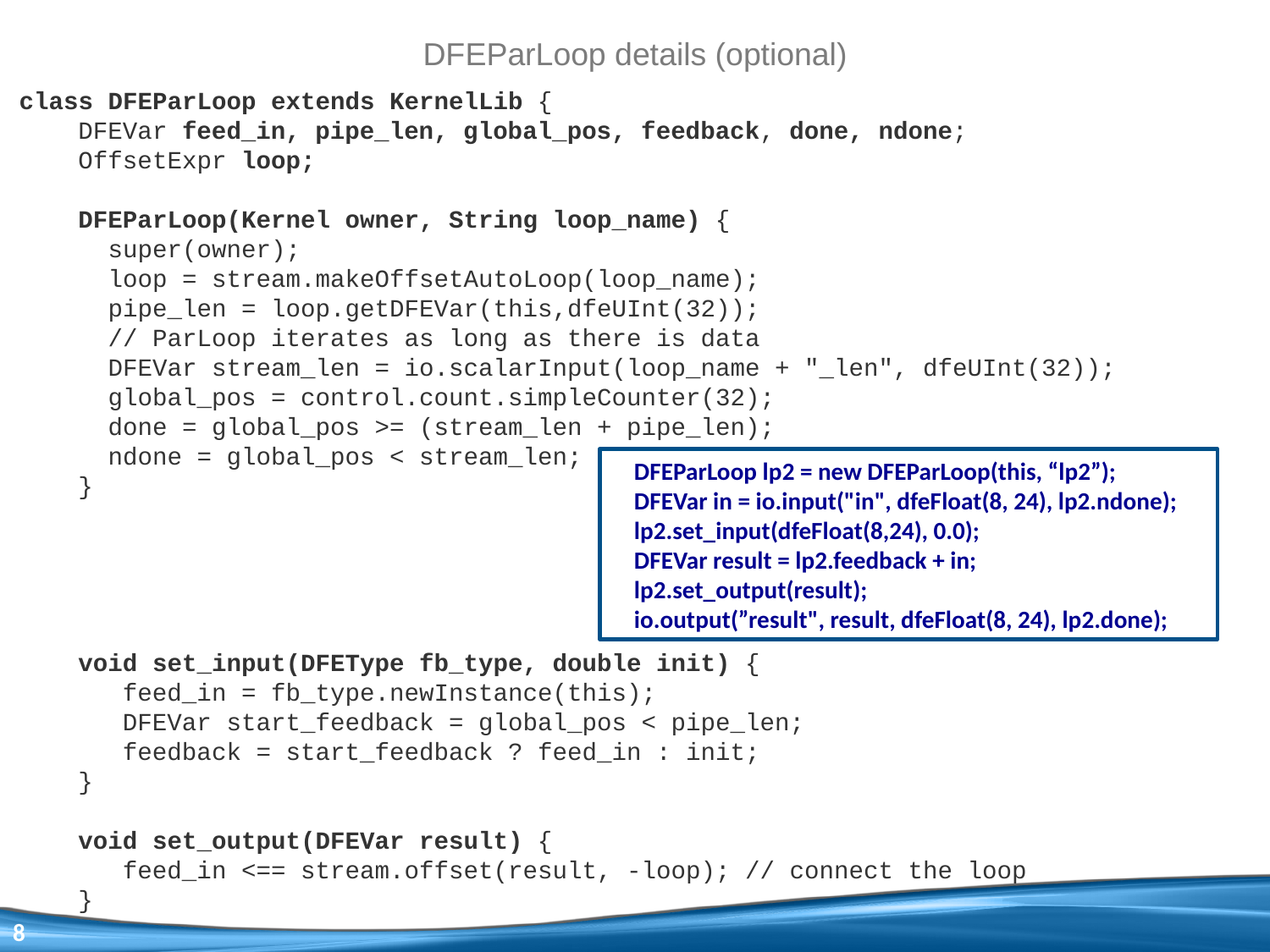

# DFEParLoop details (optional)
class DFEParLoop extends KernelLib {
    DFEVar feed_in, pipe_len, global_pos, feedback, done, ndone;
    OffsetExpr loop;

    DFEParLoop(Kernel owner, String loop_name) {
      super(owner);
      loop = stream.makeOffsetAutoLoop(loop_name);
      pipe_len = loop.getDFEVar(this,dfeUInt(32));
      // ParLoop iterates as long as there is data
      DFEVar stream_len = io.scalarInput(loop_name + "_len", dfeUInt(32));
      global_pos = control.count.simpleCounter(32);
      done = global_pos >= (stream_len + pipe_len);
      ndone = global_pos < stream_len;
    }

    void set_input(DFEType fb_type, double init) {
       feed_in = fb_type.newInstance(this);
       DFEVar start_feedback = global_pos < pipe_len;
       feedback = start_feedback ? feed_in : init;
    }

    void set_output(DFEVar result) {
       feed_in <== stream.offset(result, -loop); // connect the loop
    }
    DFEParLoop lp2 = new DFEParLoop(this, “lp2”);
    DFEVar in = io.input("in", dfeFloat(8, 24), lp2.ndone);
    lp2.set_input(dfeFloat(8,24), 0.0);
    DFEVar result = lp2.feedback + in;
    lp2.set_output(result);
    io.output(”result", result, dfeFloat(8, 24), lp2.done);
8